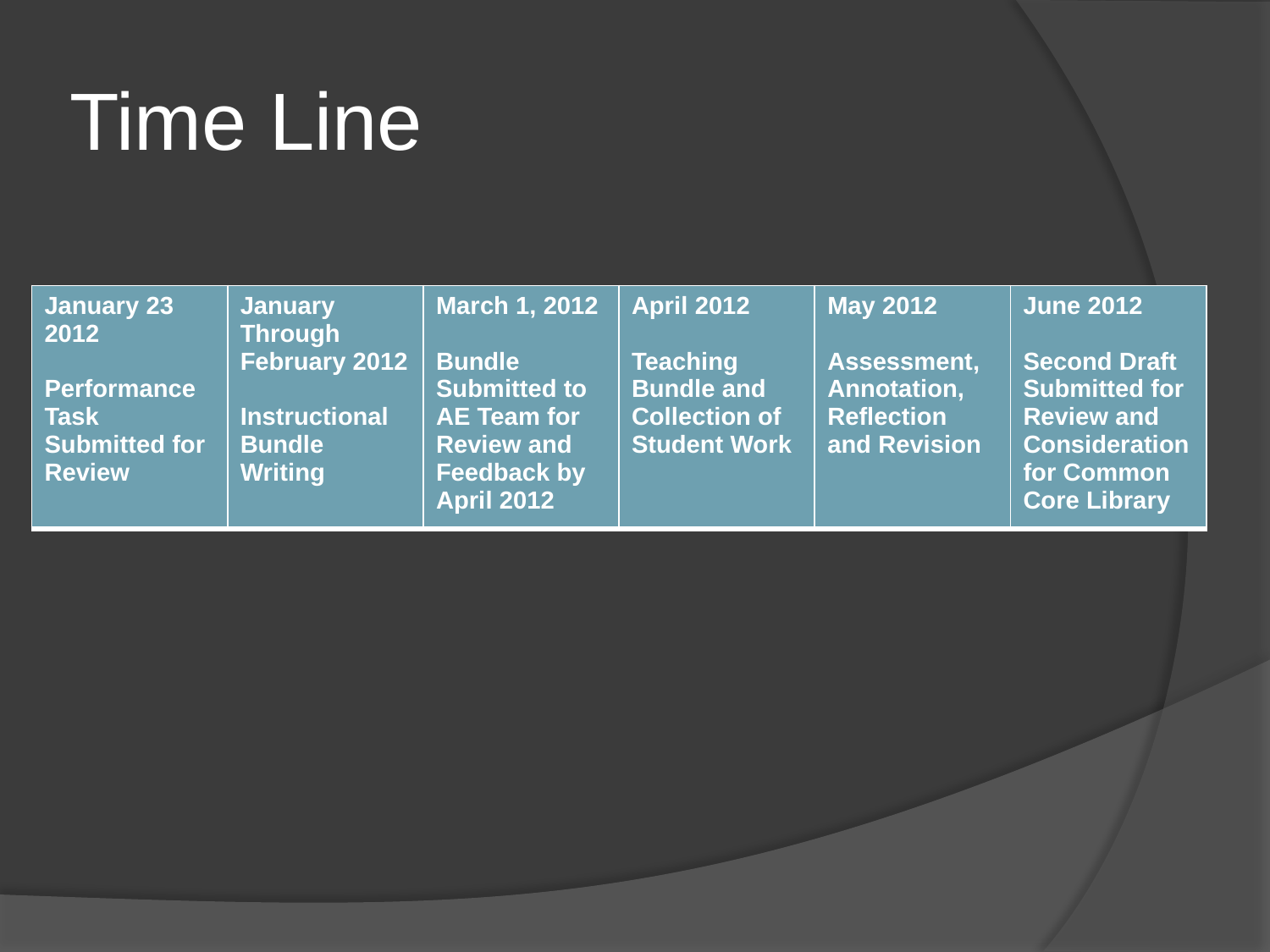

# Time Line
| January 23 2012 Performance Task Submitted for Review | January Through February 2012 Instructional Bundle Writing | March 1, 2012 Bundle Submitted to AE Team for Review and Feedback by April 2012 | April 2012 Teaching Bundle and Collection of Student Work | May 2012 Assessment, Annotation, Reflection and Revision | June 2012 Second Draft Submitted for Review and Consideration for Common Core Library |
| --- | --- | --- | --- | --- | --- |